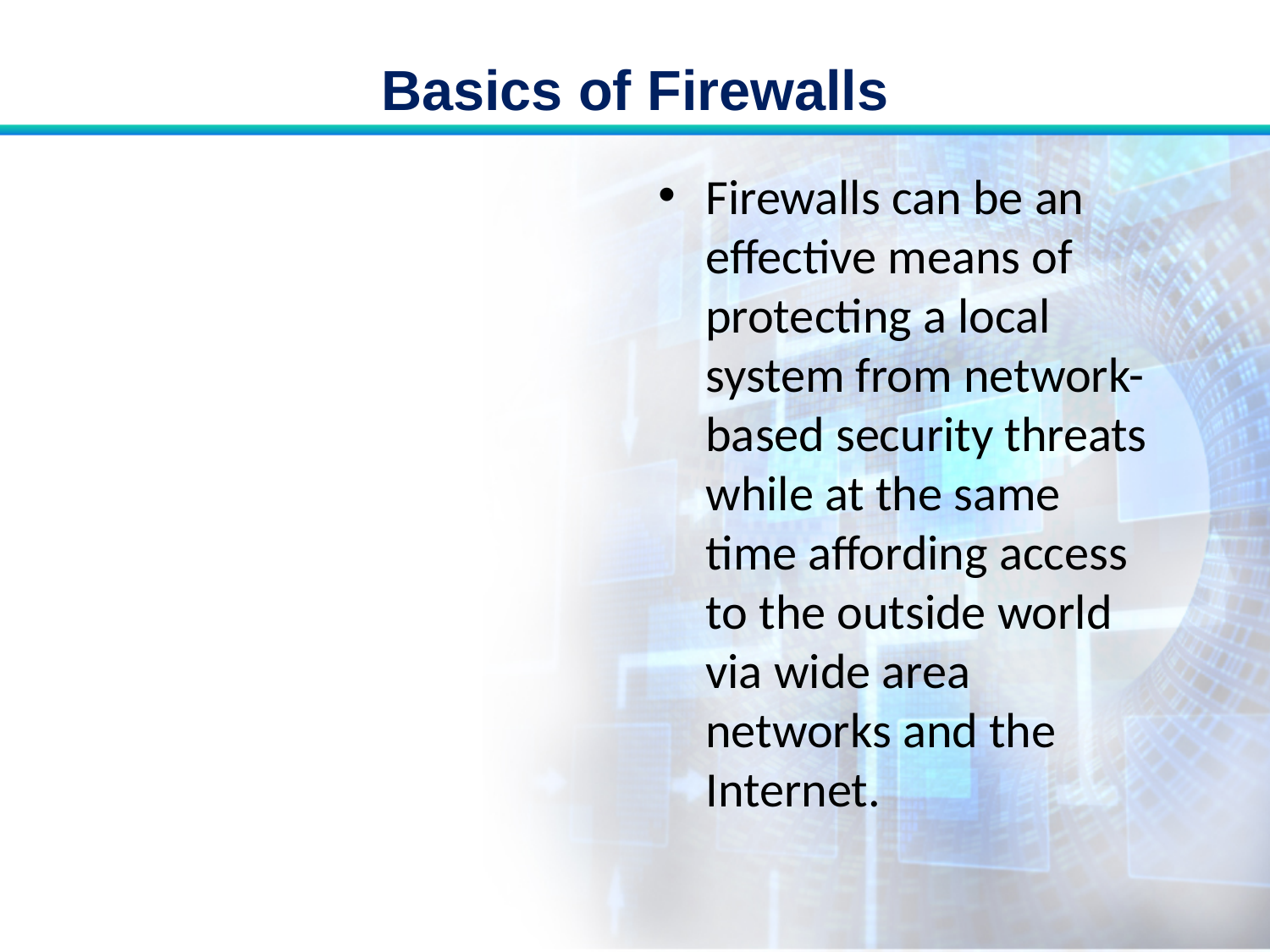

# Basics of Firewalls
Firewalls can be an effective means of protecting a local system from network-based security threats while at the same time affording access to the outside world via wide area networks and the Internet.